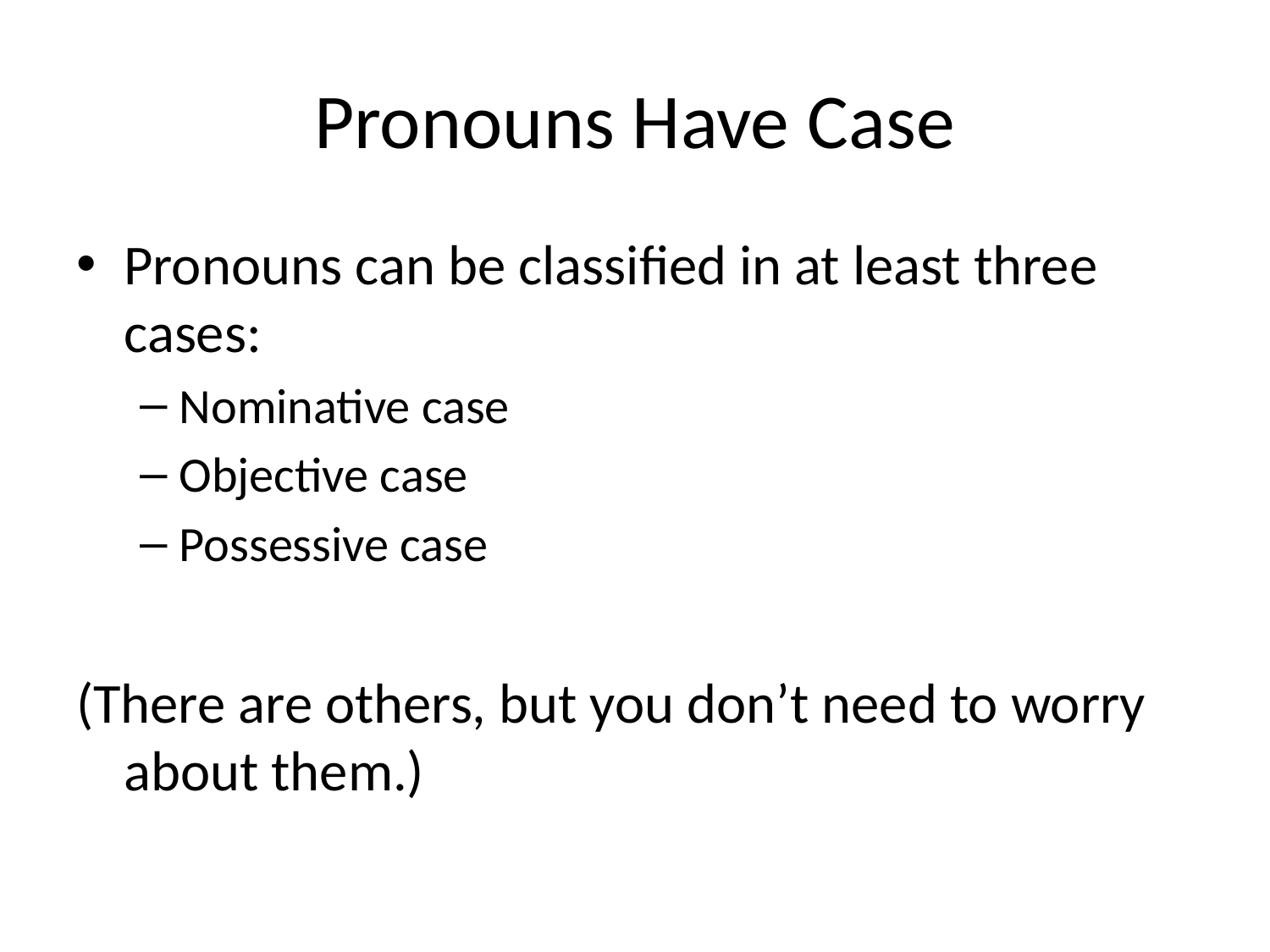

# Pronouns Have Case
Pronouns can be classified in at least three cases:
Nominative case
Objective case
Possessive case

(There are others, but you don’t need to worry about them.)